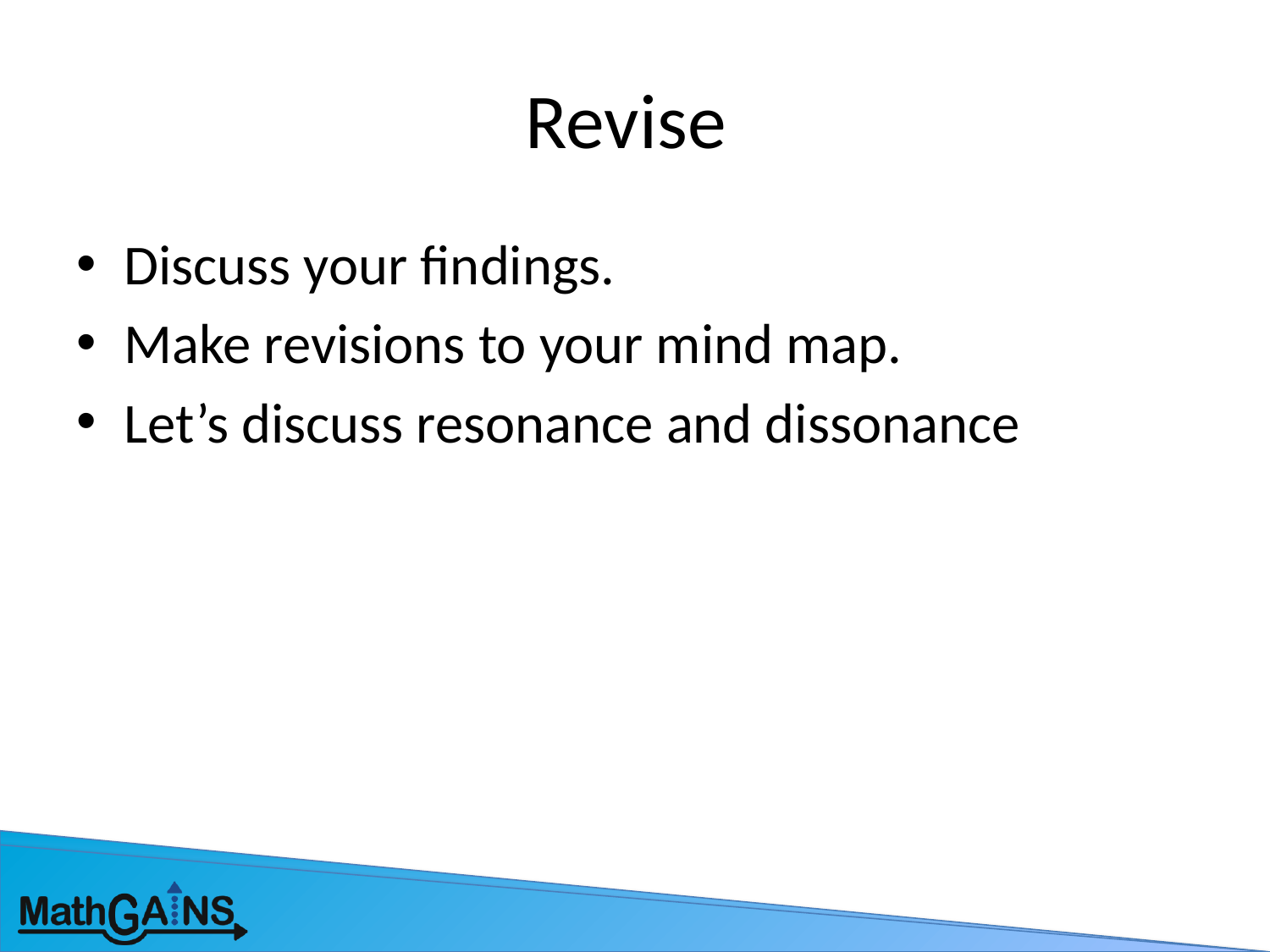

# Revise
Discuss your findings.
Make revisions to your mind map.
Let’s discuss resonance and dissonance